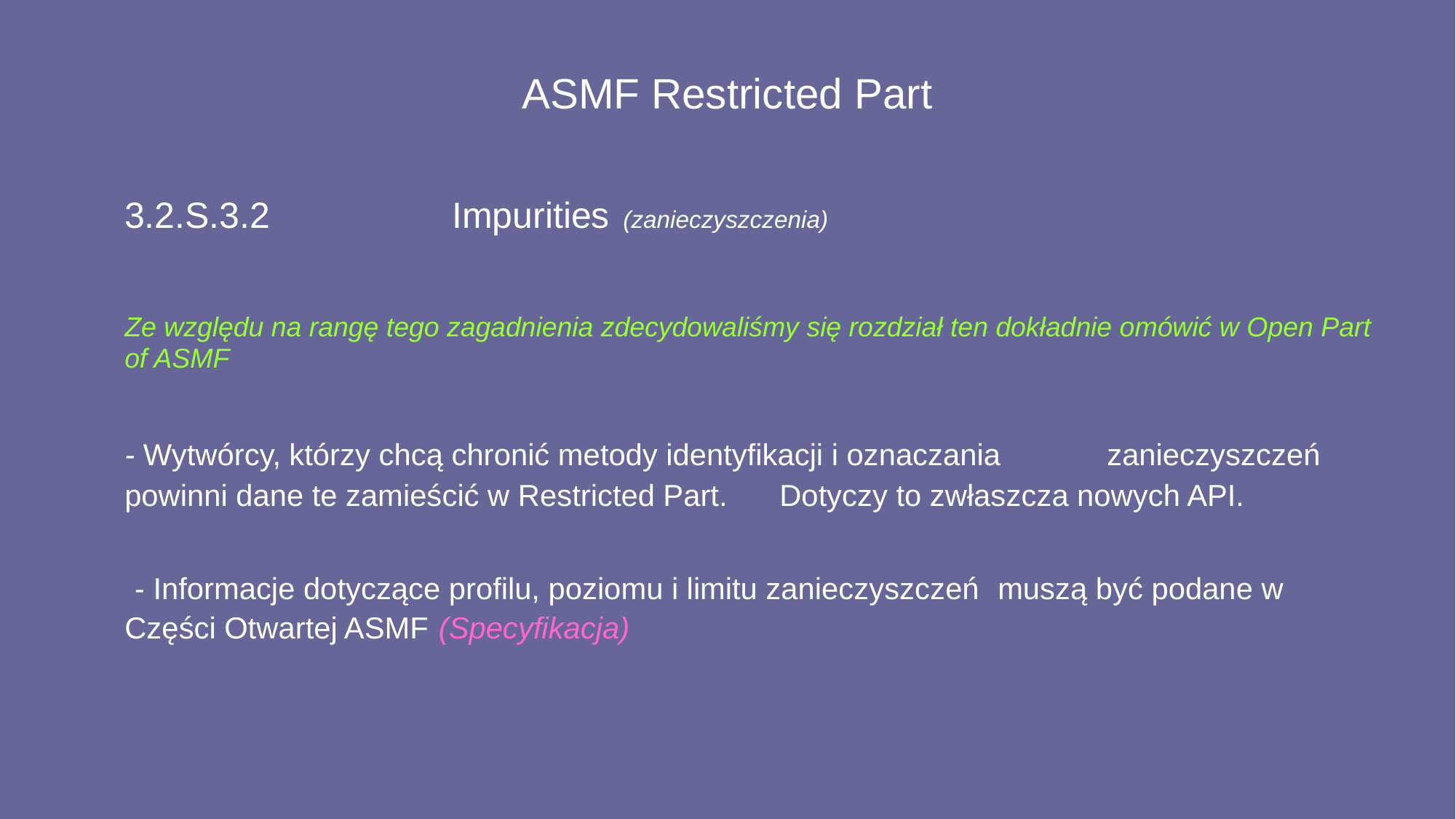

# ASMF Restricted Part
	3.2.S.3.2		Impurities  (zanieczyszczenia)

	Ze względu na rangę tego zagadnienia zdecydowaliśmy się rozdział ten dokładnie omówić w Open Part of ASMF

	- Wytwórcy, którzy chcą chronić metody identyfikacji i oznaczania   	zanieczyszczeń powinni dane te zamieścić w Restricted Part. 	Dotyczy to zwłaszcza nowych API.

	 - Informacje dotyczące profilu, poziomu i limitu zanieczyszczeń 	muszą być podane w Części Otwartej ASMF (Specyfikacja)